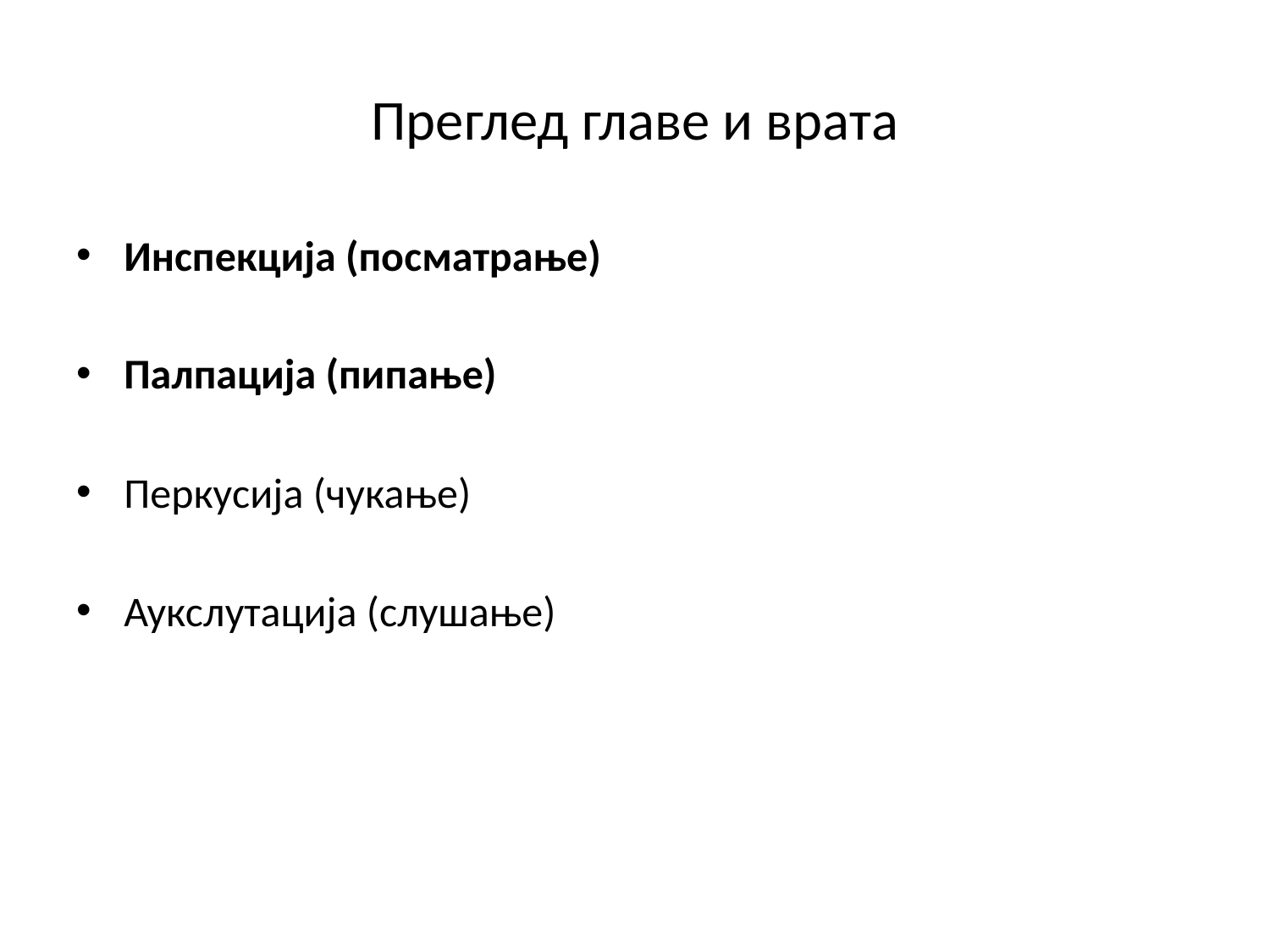

# Преглед главе и врата
Инспекција (посматрање)

Палпација (пипање)

Перкусија (чукање)

Аукслутација (слушање)